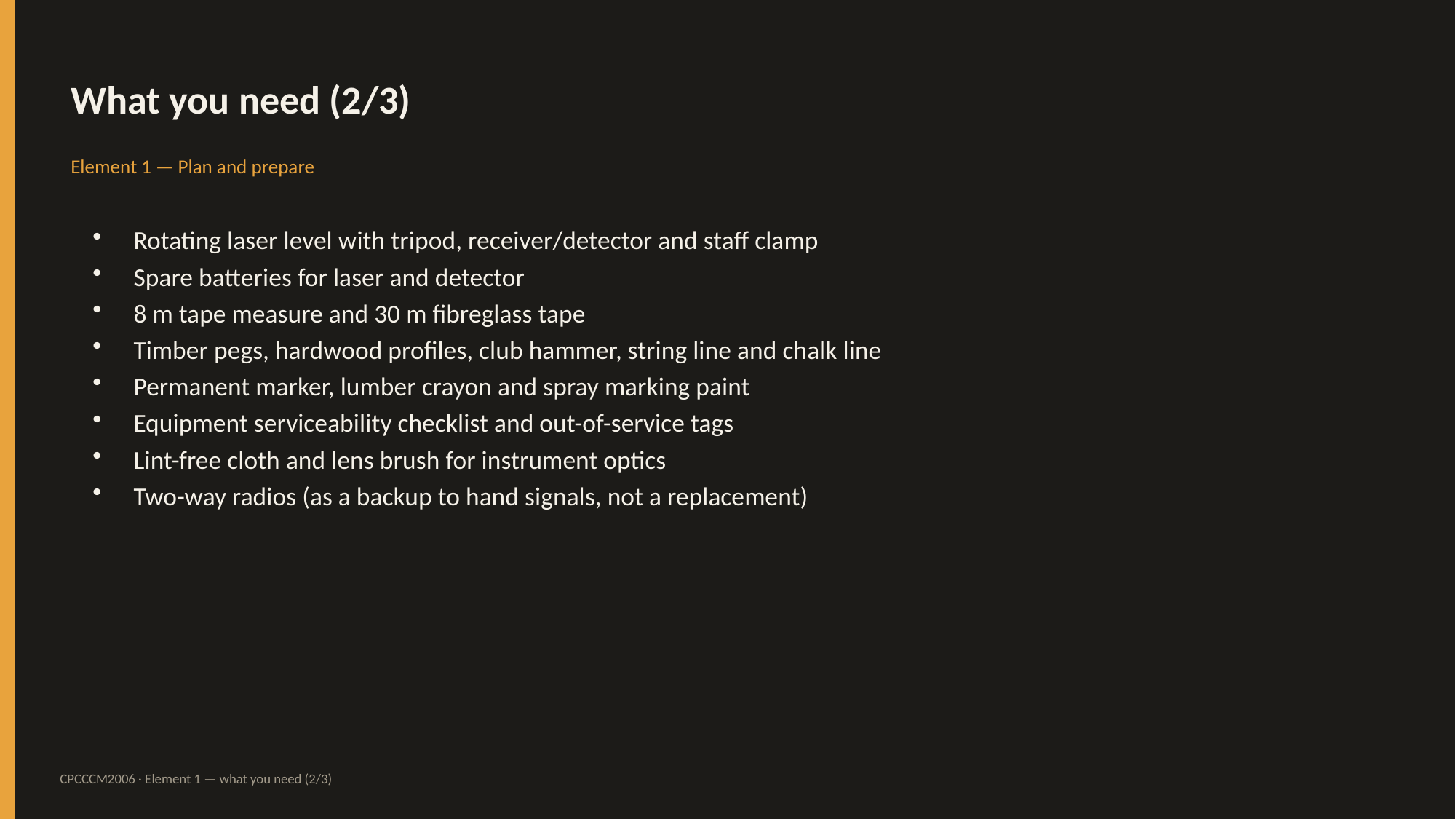

What you need (2/3)
Element 1 — Plan and prepare
Rotating laser level with tripod, receiver/detector and staff clamp
Spare batteries for laser and detector
8 m tape measure and 30 m fibreglass tape
Timber pegs, hardwood profiles, club hammer, string line and chalk line
Permanent marker, lumber crayon and spray marking paint
Equipment serviceability checklist and out-of-service tags
Lint-free cloth and lens brush for instrument optics
Two-way radios (as a backup to hand signals, not a replacement)
CPCCCM2006 · Element 1 — what you need (2/3)